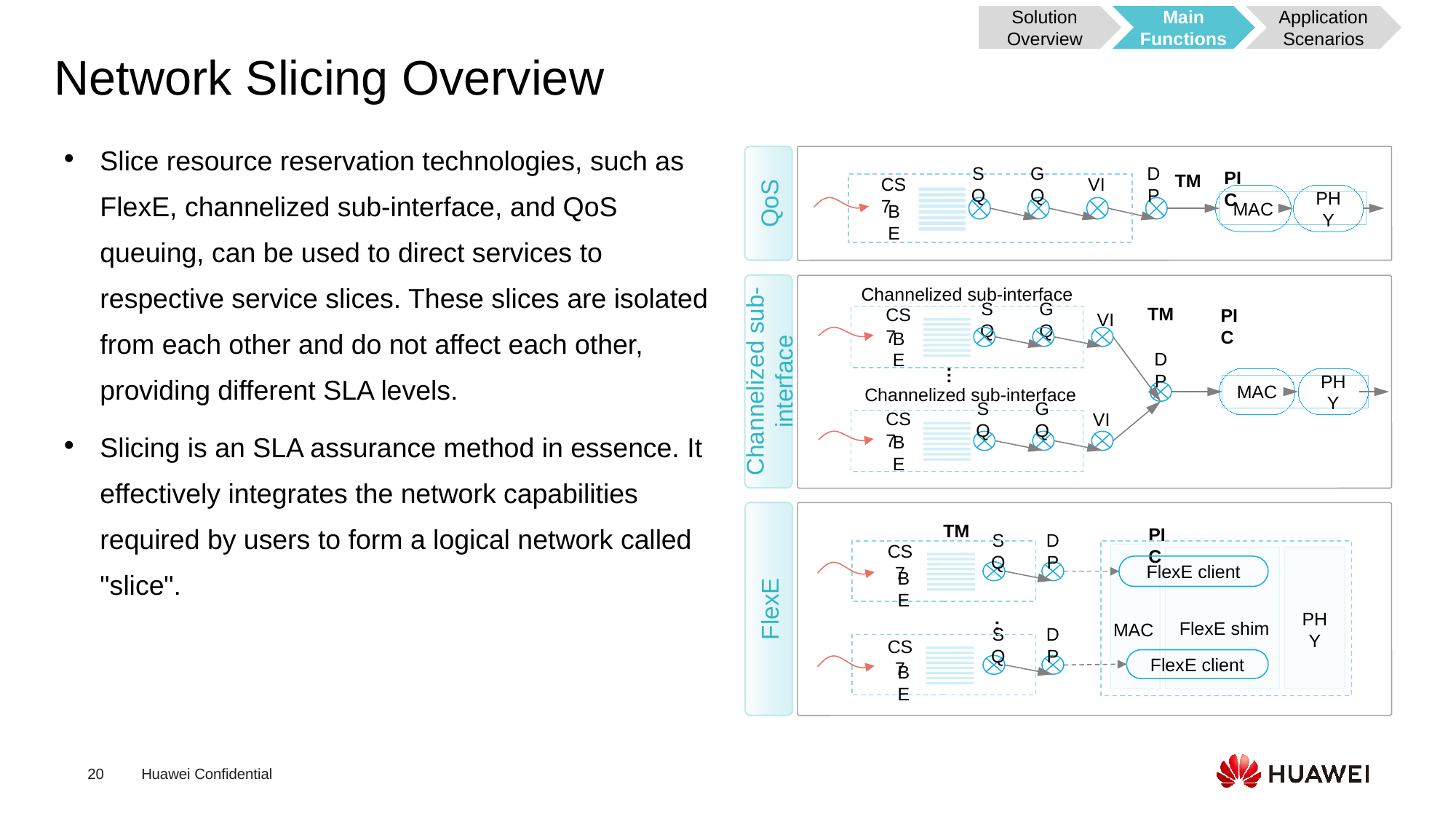

Solution Overview
Main Functions
Application Scenarios
# Network Slicing Overview
Slice resource reservation technologies, such as FlexE, channelized sub-interface, and QoS queuing, can be used to direct services to respective service slices. These slices are isolated from each other and do not affect each other, providing different SLA levels.
Slicing is an SLA assurance method in essence. It effectively integrates the network capabilities required by users to form a logical network called "slice".

PIC
SQ
GQ
VI
DP
TM

QoS
CS7
MAC
PHY

BE

Channelized sub-interface
SQ
GQ
VI
TM
PIC

CS7

BE
Channelized sub-interface
DP
…
MAC
PHY

Channelized sub-interface
SQ
GQ
VI

CS7

BE

TM
PIC
SQ
DP

CS7

FlexE client

BE
FlexE
…
FlexE shim
MAC
PHY
SQ
DP

CS7

FlexE client

BE